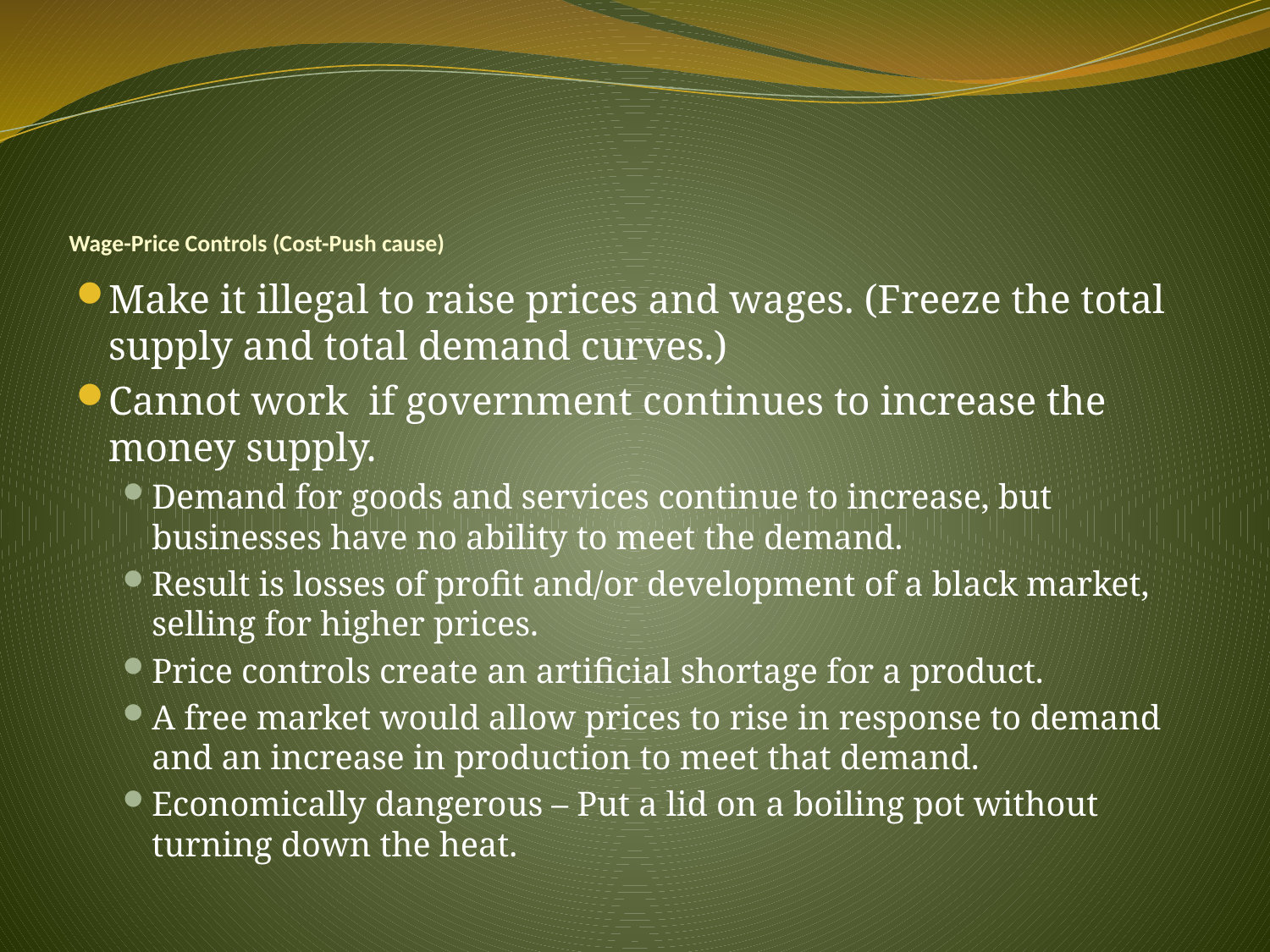

# Wage-Price Controls (Cost-Push cause)
Make it illegal to raise prices and wages. (Freeze the total supply and total demand curves.)
Cannot work  if government continues to increase the money supply.
Demand for goods and services continue to increase, but businesses have no ability to meet the demand.
Result is losses of profit and/or development of a black market, selling for higher prices.
Price controls create an artificial shortage for a product.
A free market would allow prices to rise in response to demand and an increase in production to meet that demand.
Economically dangerous – Put a lid on a boiling pot without turning down the heat.